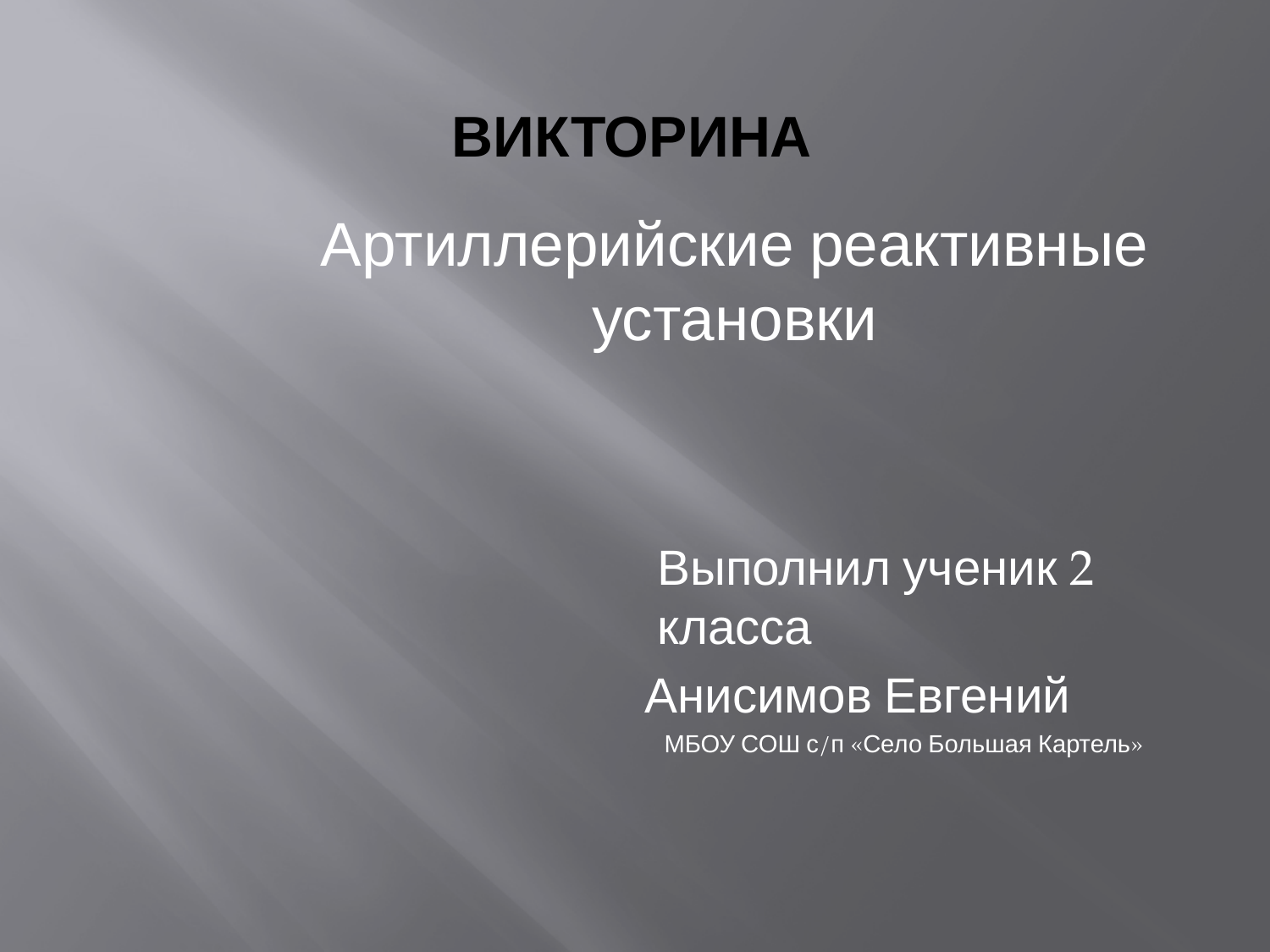

# Викторина
Артиллерийские реактивные установки

                       Выполнил ученик 2 класса
                    Анисимов Евгений
                                                       МБОУ СОШ с/п «Село Большая Картель»